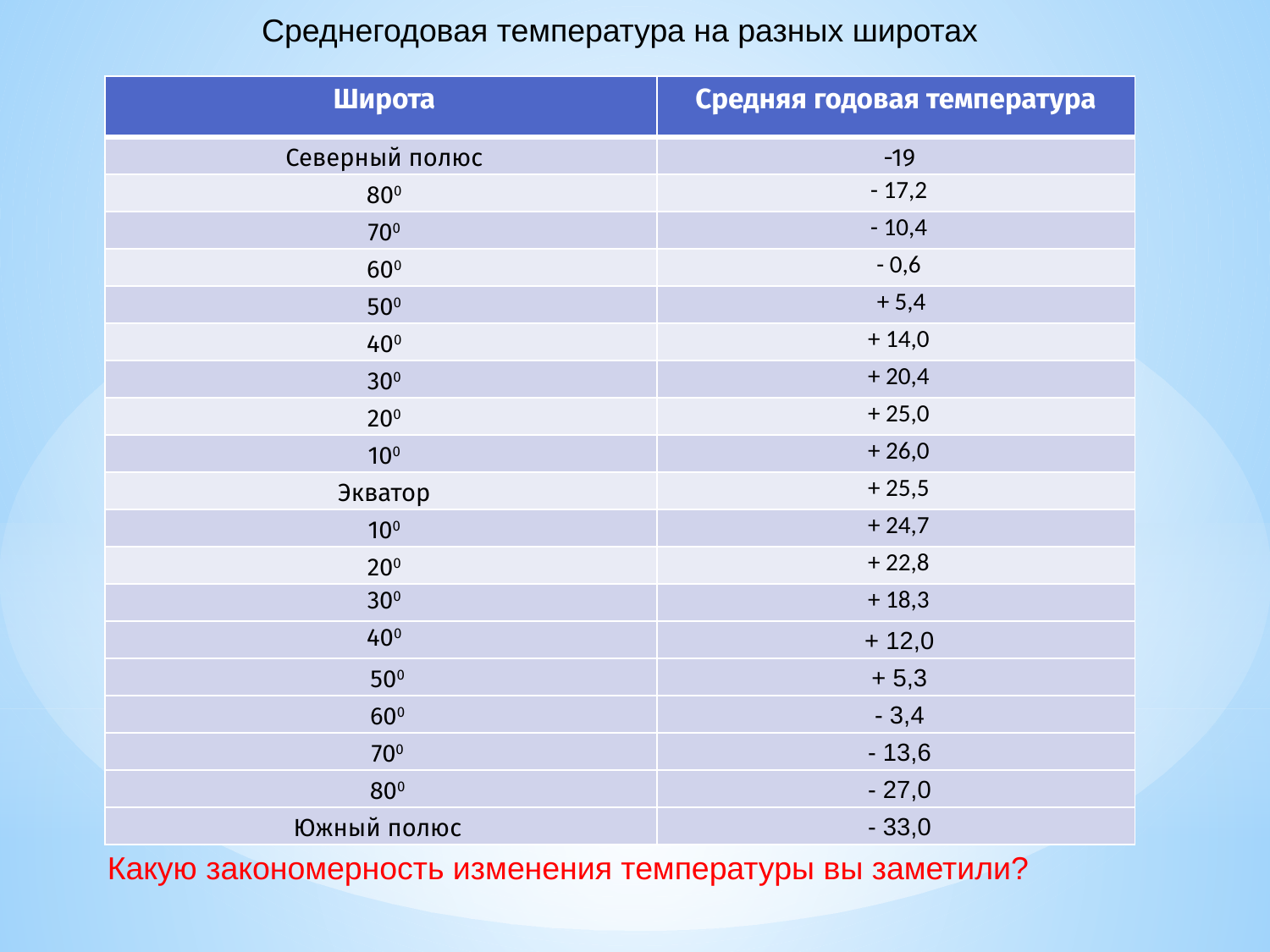

Среднегодовая температура на разных широтах
| Широта | Средняя годовая температура |
| --- | --- |
| Северный полюс | -19 |
| 800 | - 17,2 |
| 700 | - 10,4 |
| 600 | - 0,6 |
| 500 | + 5,4 |
| 400 | + 14,0 |
| 300 | + 20,4 |
| 200 | + 25,0 |
| 100 | + 26,0 |
| Экватор | + 25,5 |
| 100 | + 24,7 |
| 200 | + 22,8 |
| 300 | + 18,3 |
| 400 | + 12,0 |
| 500 | + 5,3 |
| 600 | - 3,4 |
| 700 | - 13,6 |
| 800 | - 27,0 |
| Южный полюс | - 33,0 |
Какую закономерность изменения температуры вы заметили?